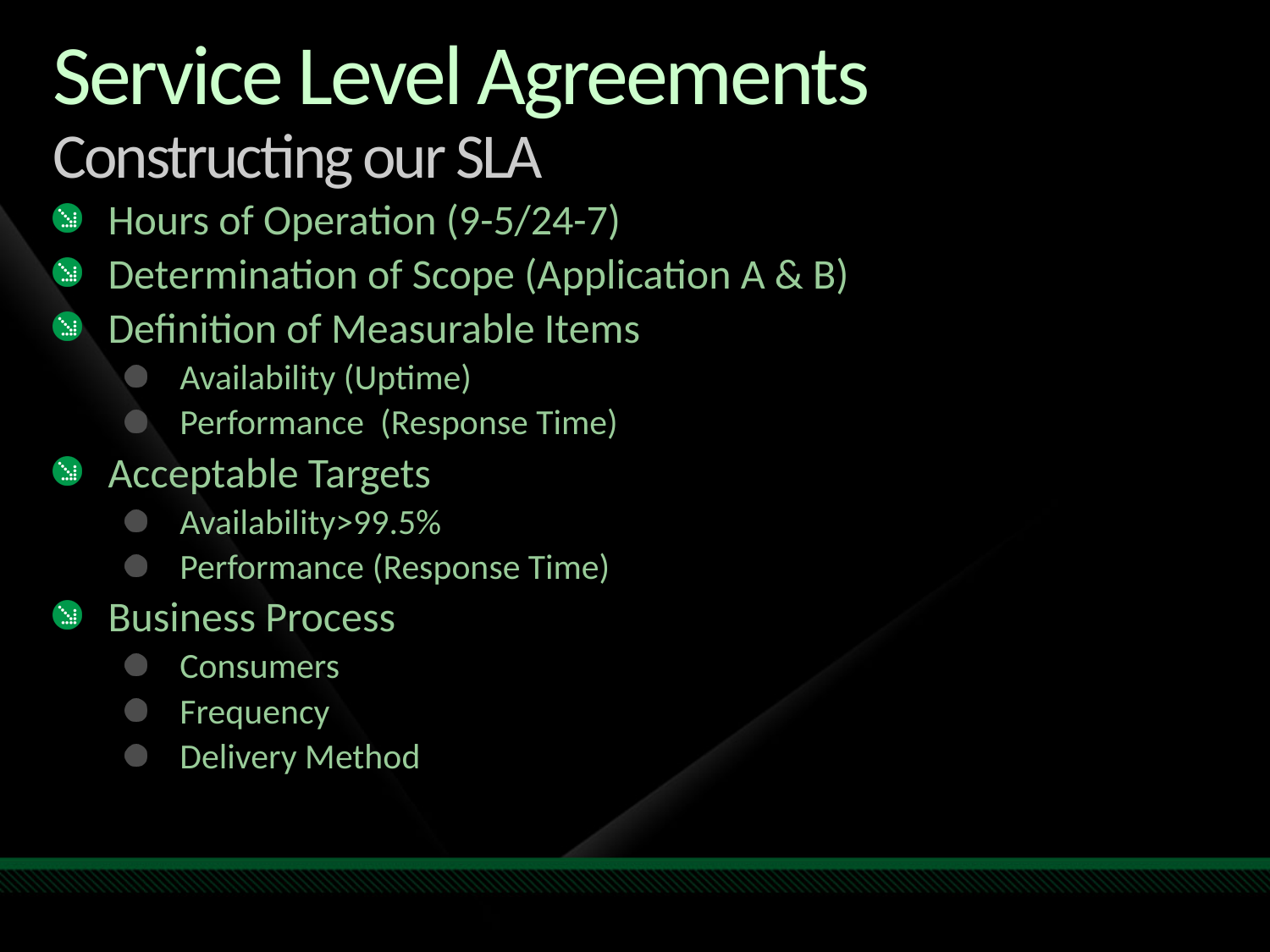

# Service Level Agreements Constructing our SLA
Hours of Operation (9-5/24-7)
Determination of Scope (Application A & B)
Definition of Measurable Items
Availability (Uptime)
Performance  (Response Time)
Acceptable Targets
Availability>99.5%
Performance (Response Time)
Business Process
Consumers
Frequency
Delivery Method